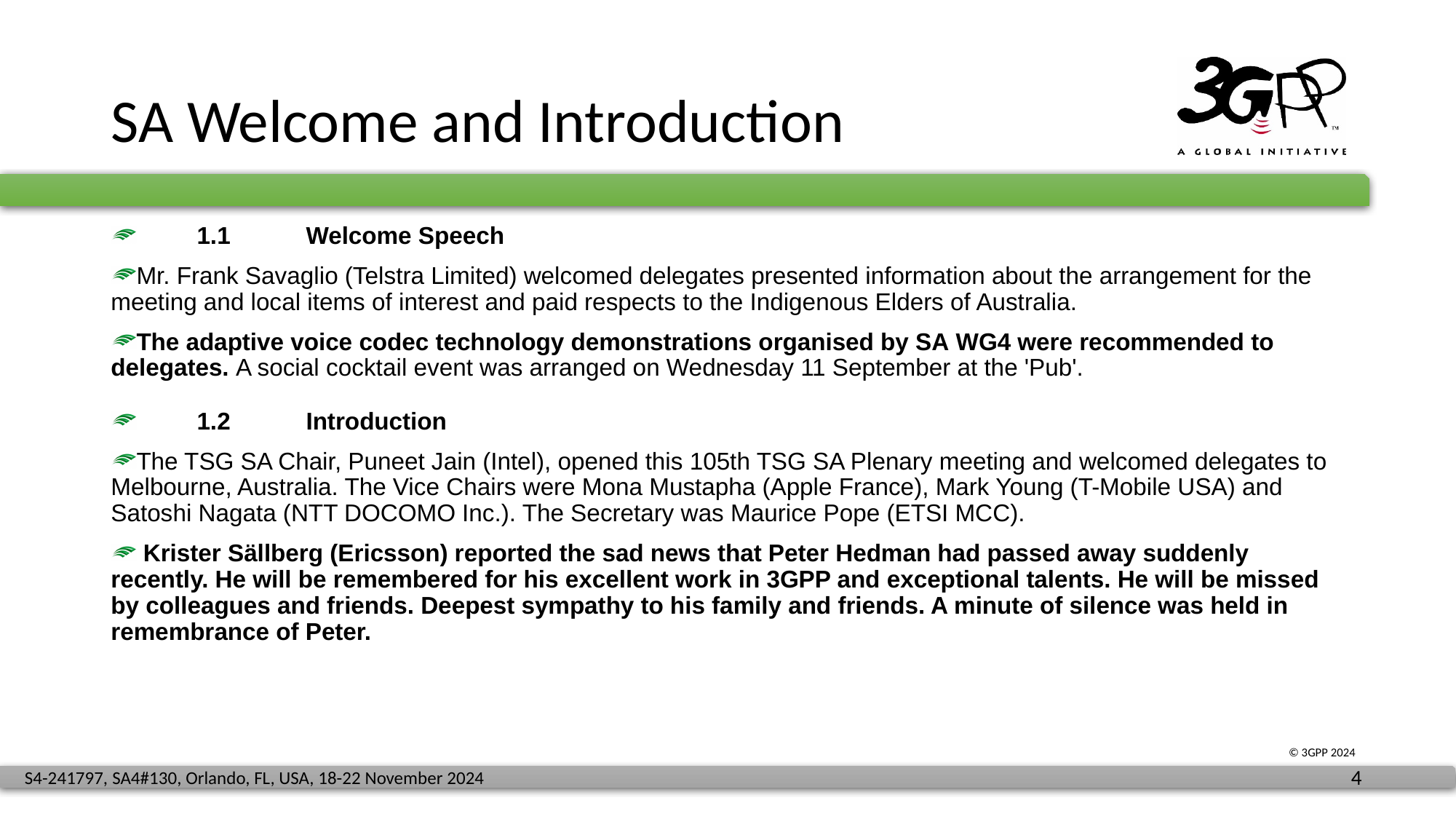

# SA Welcome and Introduction
1.1	Welcome Speech
Mr. Frank Savaglio (Telstra Limited) welcomed delegates presented information about the arrangement for the meeting and local items of interest and paid respects to the Indigenous Elders of Australia.
The adaptive voice codec technology demonstrations organised by SA WG4 were recommended to delegates. A social cocktail event was arranged on Wednesday 11 September at the 'Pub'.
1.2	Introduction
The TSG SA Chair, Puneet Jain (Intel), opened this 105th TSG SA Plenary meeting and welcomed delegates to Melbourne, Australia. The Vice Chairs were Mona Mustapha (Apple France), Mark Young (T-Mobile USA) and Satoshi Nagata (NTT DOCOMO Inc.). The Secretary was Maurice Pope (ETSI MCC).
 Krister Sällberg (Ericsson) reported the sad news that Peter Hedman had passed away suddenly recently. He will be remembered for his excellent work in 3GPP and exceptional talents. He will be missed by colleagues and friends. Deepest sympathy to his family and friends. A minute of silence was held in remembrance of Peter.